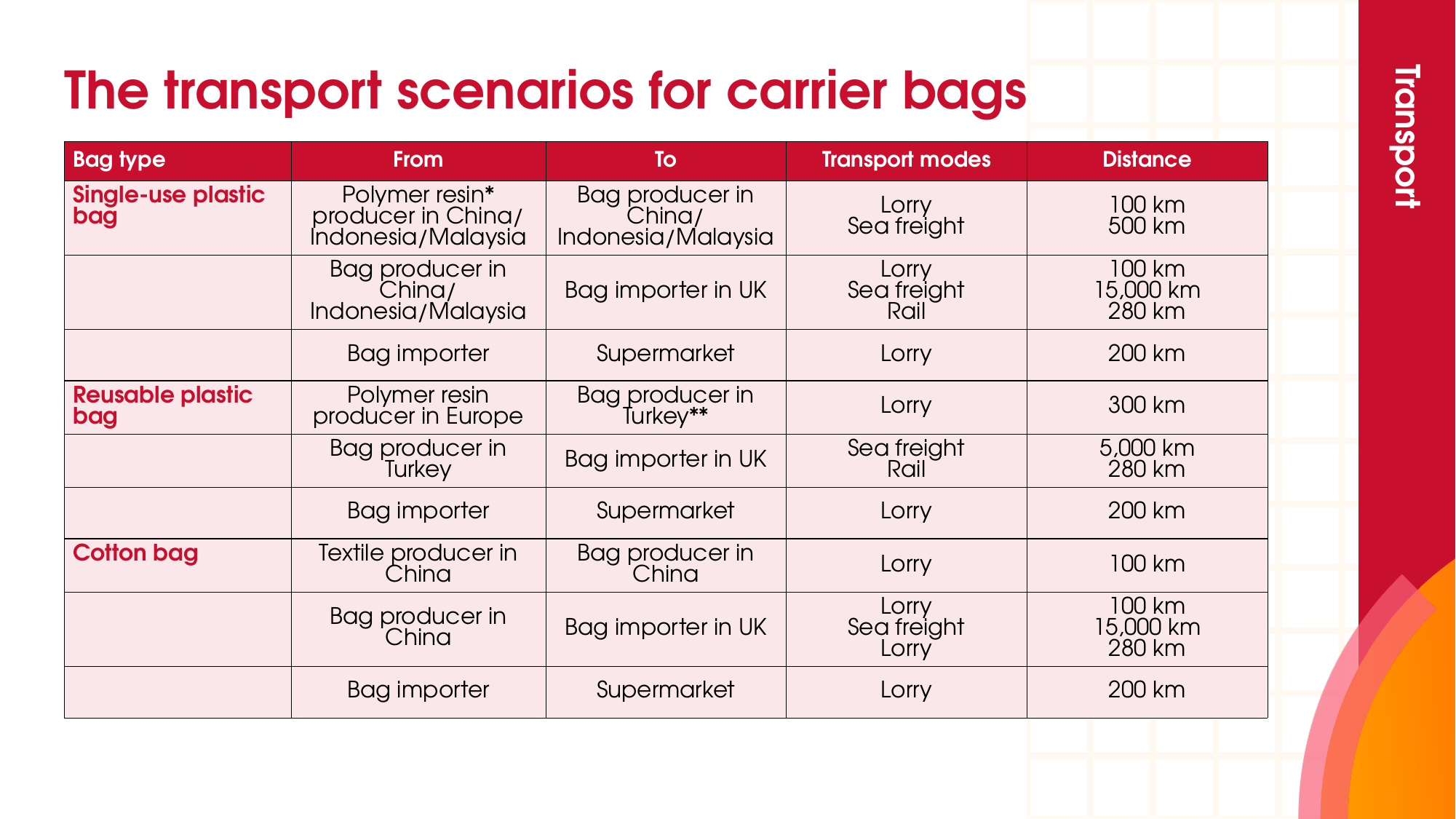

# The transport scenarios for carrier bags
Transport
| Bag type | From | To | Transport modes | Distance |
| --- | --- | --- | --- | --- |
| Single-use plastic bag | Polymer resin\* producer in China/ Indonesia/Malaysia | Bag producer in China/ Indonesia/Malaysia | Lorry Sea freight | 100 km 500 km |
|  | Bag producer in China/ Indonesia/Malaysia | Bag importer in UK | Lorry Sea freight Rail | 100 km 15,000 km 280 km |
|  | Bag importer | Supermarket | Lorry | 200 km |
| Reusable plastic bag | Polymer resin producer in Europe | Bag producer in Turkey\*\* | Lorry | 300 km |
|  | Bag producer in Turkey | Bag importer in UK | Sea freight Rail | 5,000 km 280 km |
|  | Bag importer | Supermarket | Lorry | 200 km |
| Cotton bag | Textile producer in China | Bag producer in China | Lorry | 100 km |
|  | Bag producer in China | Bag importer in UK | Lorry Sea freight Lorry | 100 km 15,000 km 280 km |
|  | Bag importer | Supermarket | Lorry | 200 km |